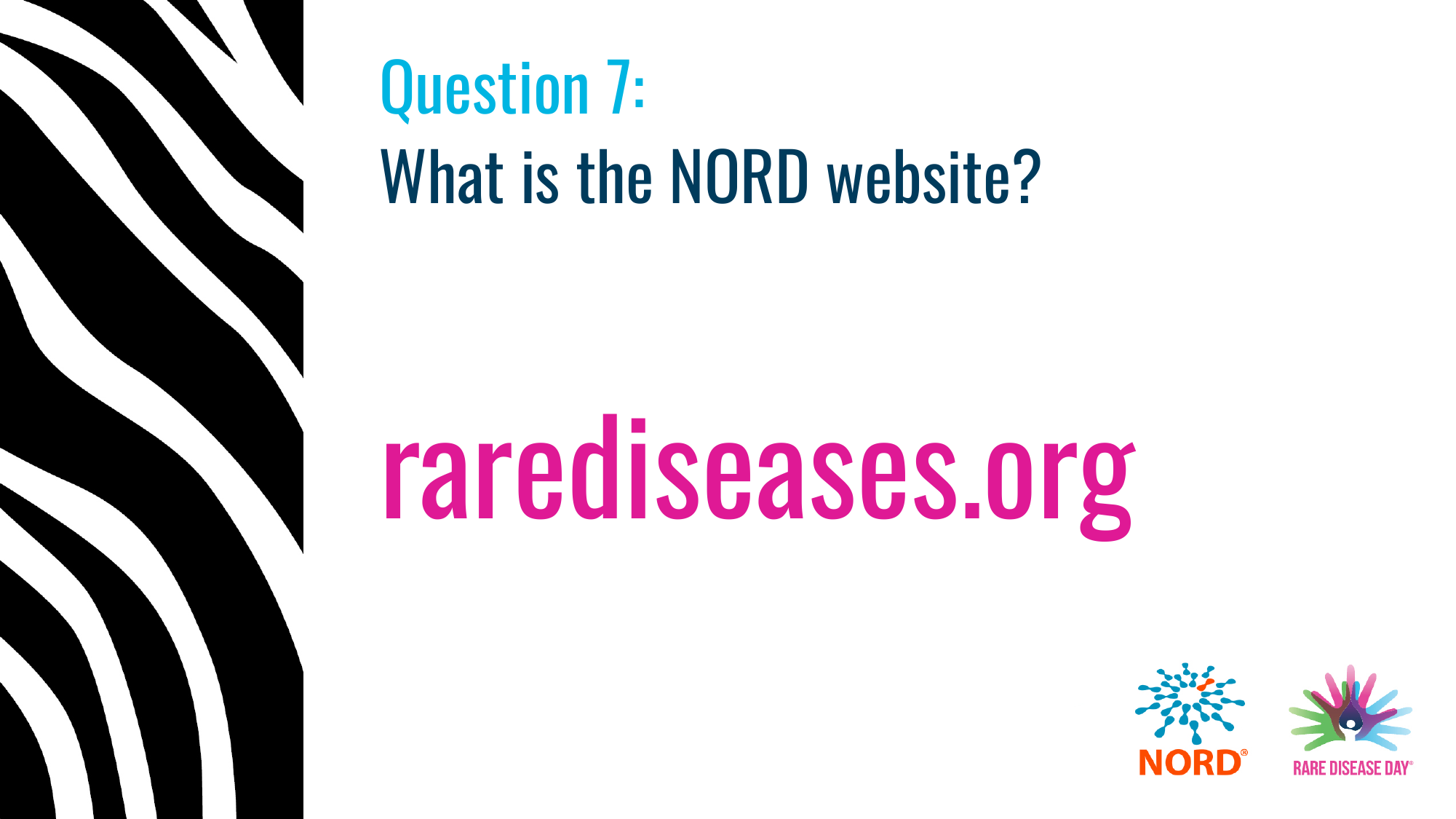

# Question 7:
What is the NORD website?
rarediseases.org